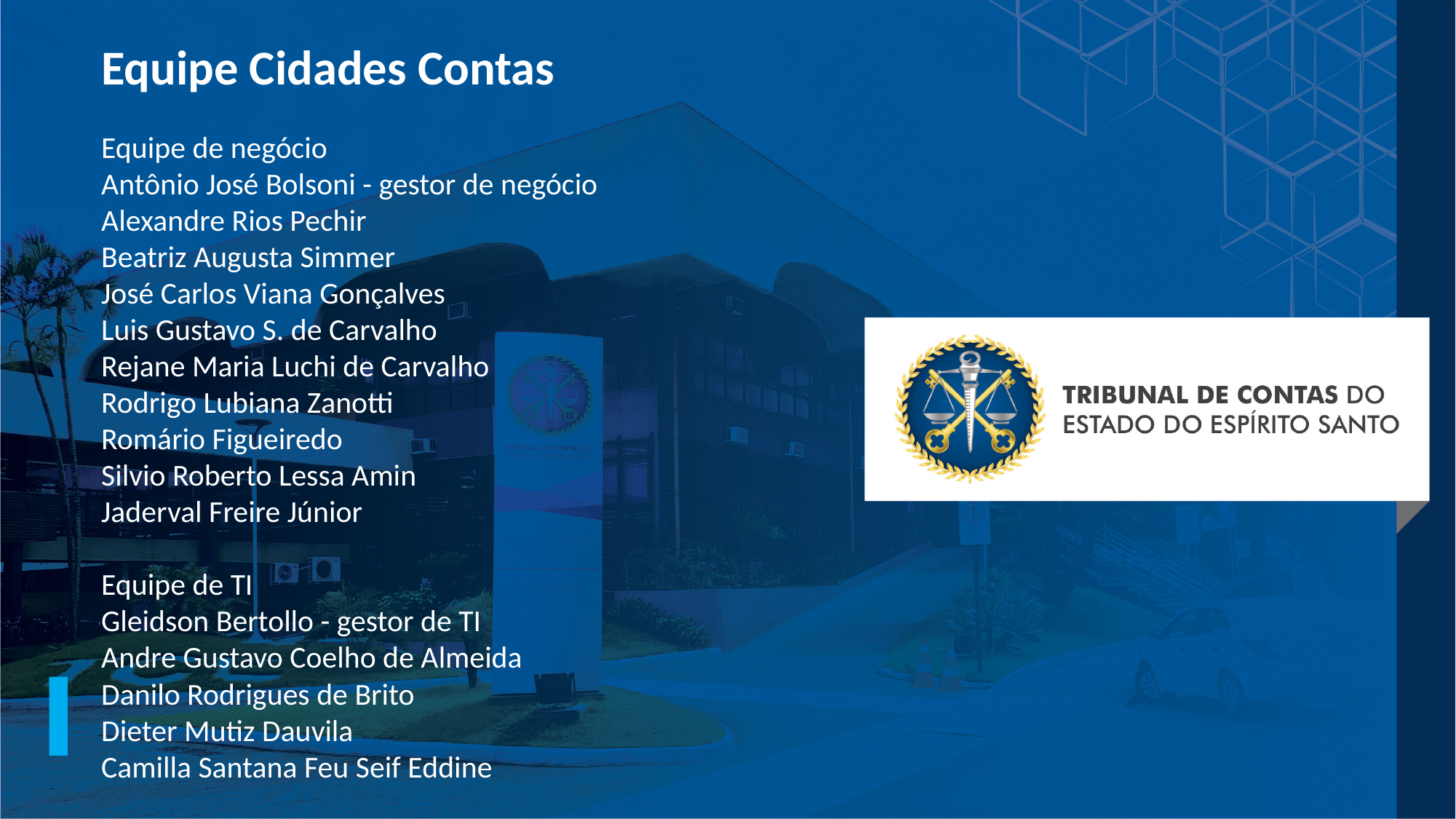

Equipe Cidades Contas
Equipe de negócio
Antônio José Bolsoni - gestor de negócio
Alexandre Rios Pechir
Beatriz Augusta Simmer
José Carlos Viana Gonçalves
Luis Gustavo S. de Carvalho
Rejane Maria Luchi de Carvalho
Rodrigo Lubiana Zanotti
Romário Figueiredo
Silvio Roberto Lessa Amin
Jaderval Freire Júnior

Equipe de TI
Gleidson Bertollo - gestor de TI
Andre Gustavo Coelho de Almeida
Danilo Rodrigues de Brito
Dieter Mutiz Dauvila
Camilla Santana Feu Seif Eddine